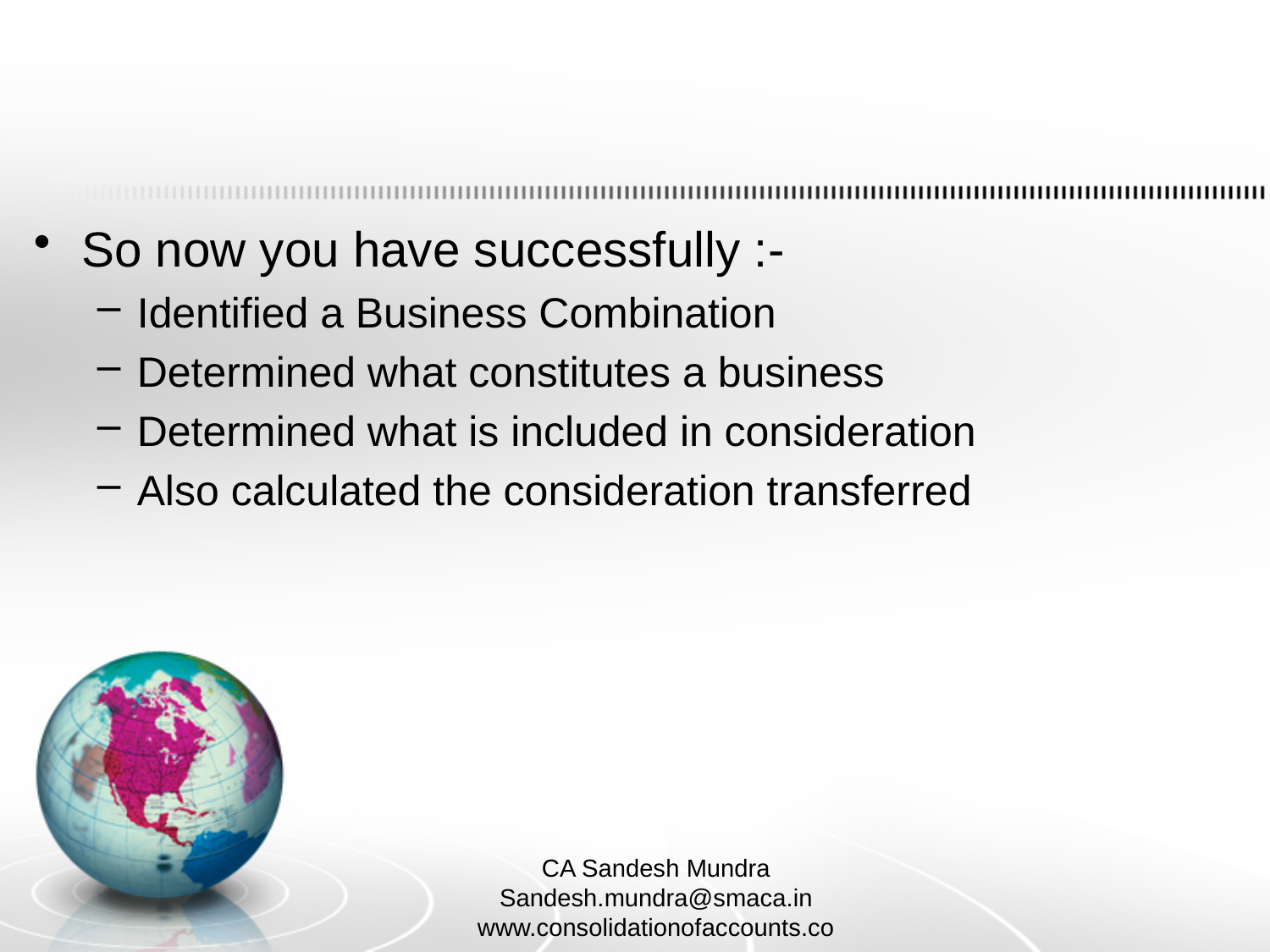

#
So now you have successfully :-
Identified a Business Combination
Determined what constitutes a business
Determined what is included in consideration
Also calculated the consideration transferred